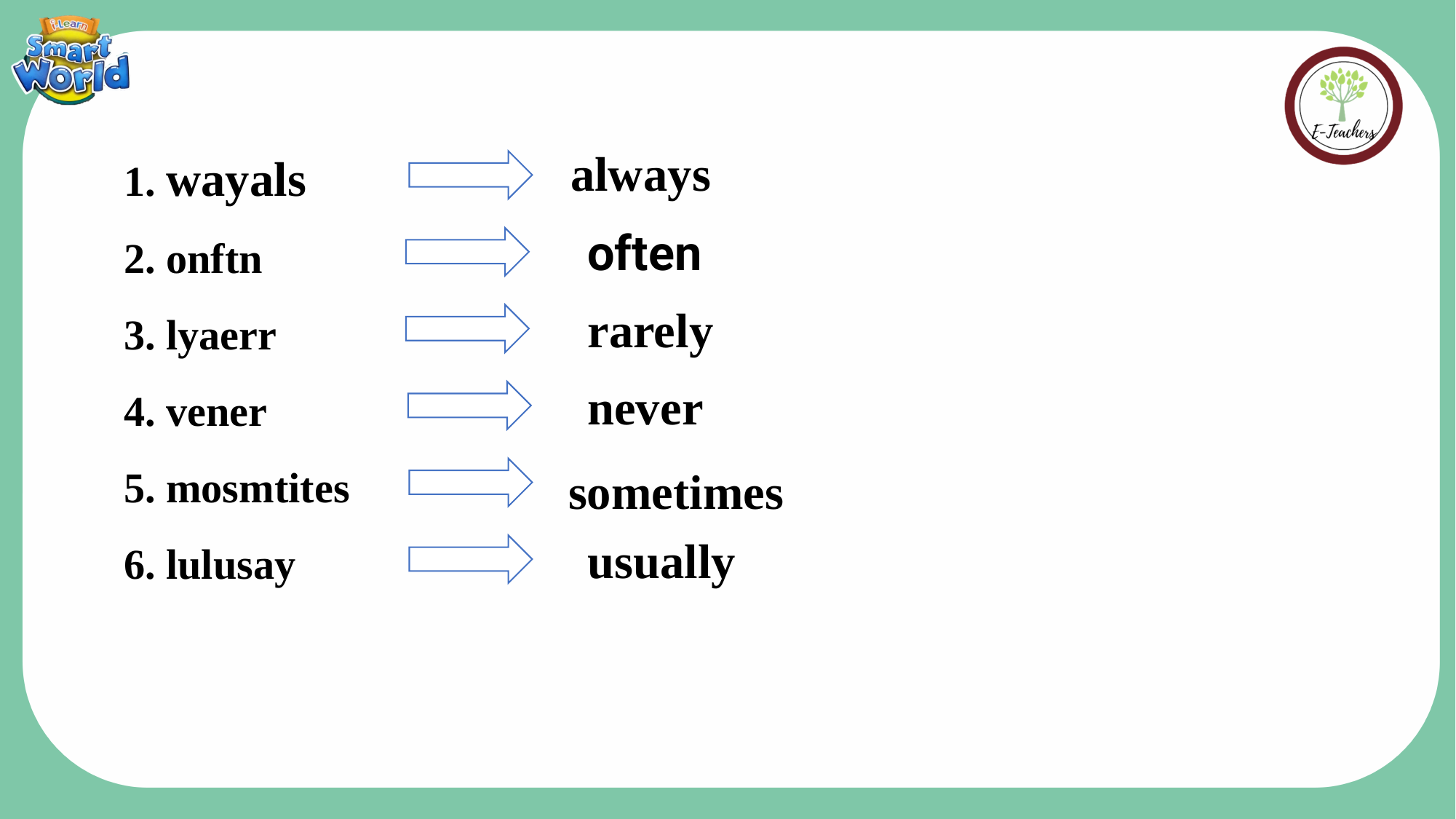

1. wayals
2. onftn
3. lyaerr
4. vener
5. mosmtites
6. lulusay

always

often

rarely

never

sometimes

usually